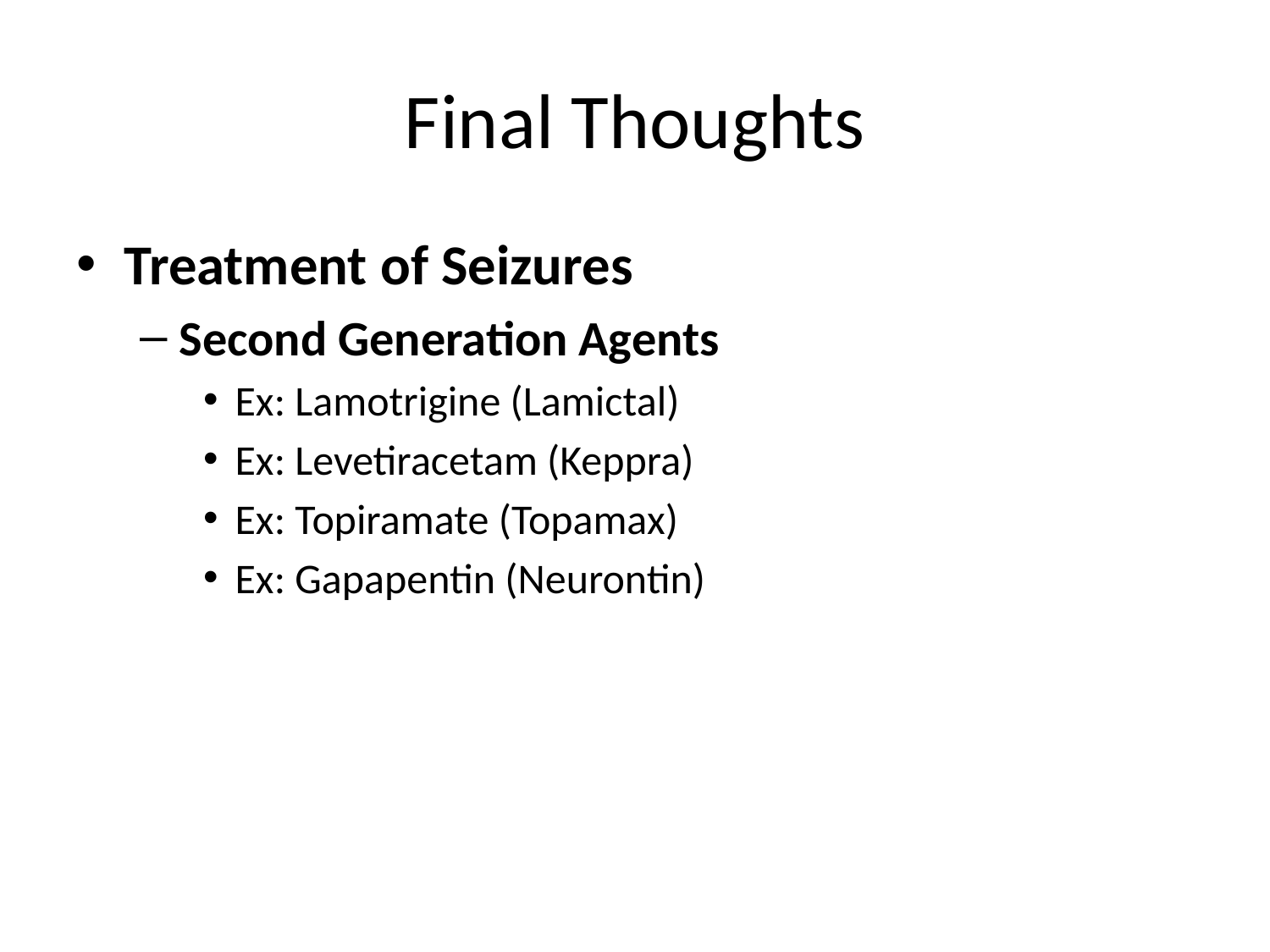

# Final Thoughts
Treatment of Seizures
Second Generation Agents
Ex: Lamotrigine (Lamictal)
Ex: Levetiracetam (Keppra)
Ex: Topiramate (Topamax)
Ex: Gapapentin (Neurontin)